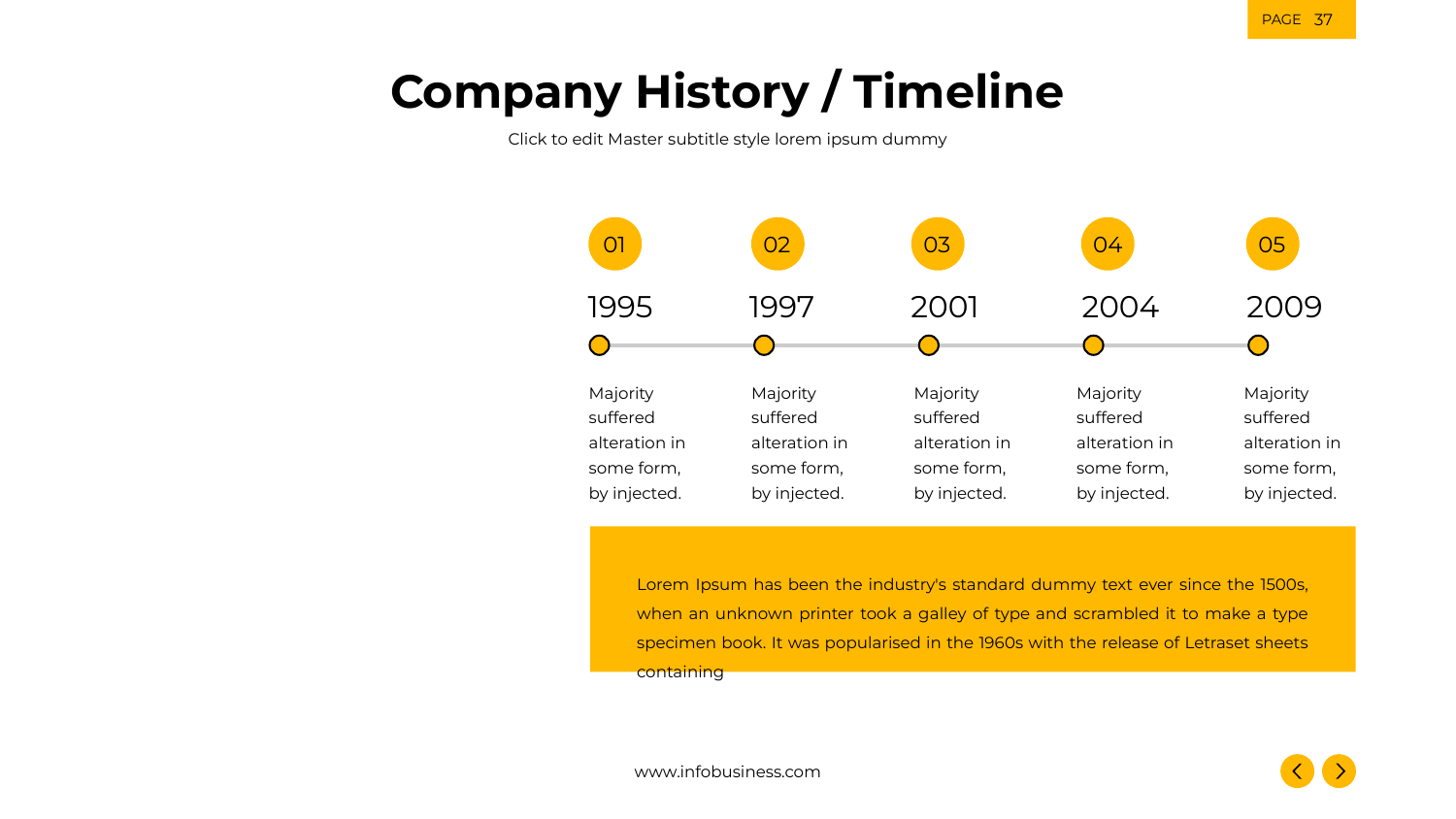

37
# Company History / Timeline
Click to edit Master subtitle style lorem ipsum dummy

01
02
03
04
05
1995
1997
2001
2004
2009

Majority suffered alteration in some form, by injected.
Majority suffered alteration in some form, by injected.
Majority suffered alteration in some form, by injected.
Majority suffered alteration in some form, by injected.
Majority suffered alteration in some form, by injected.

Lorem Ipsum has been the industry's standard dummy text ever since the 1500s, when an unknown printer took a galley of type and scrambled it to make a type specimen book. It was popularised in the 1960s with the release of Letraset sheets containing
www.infobusiness.com